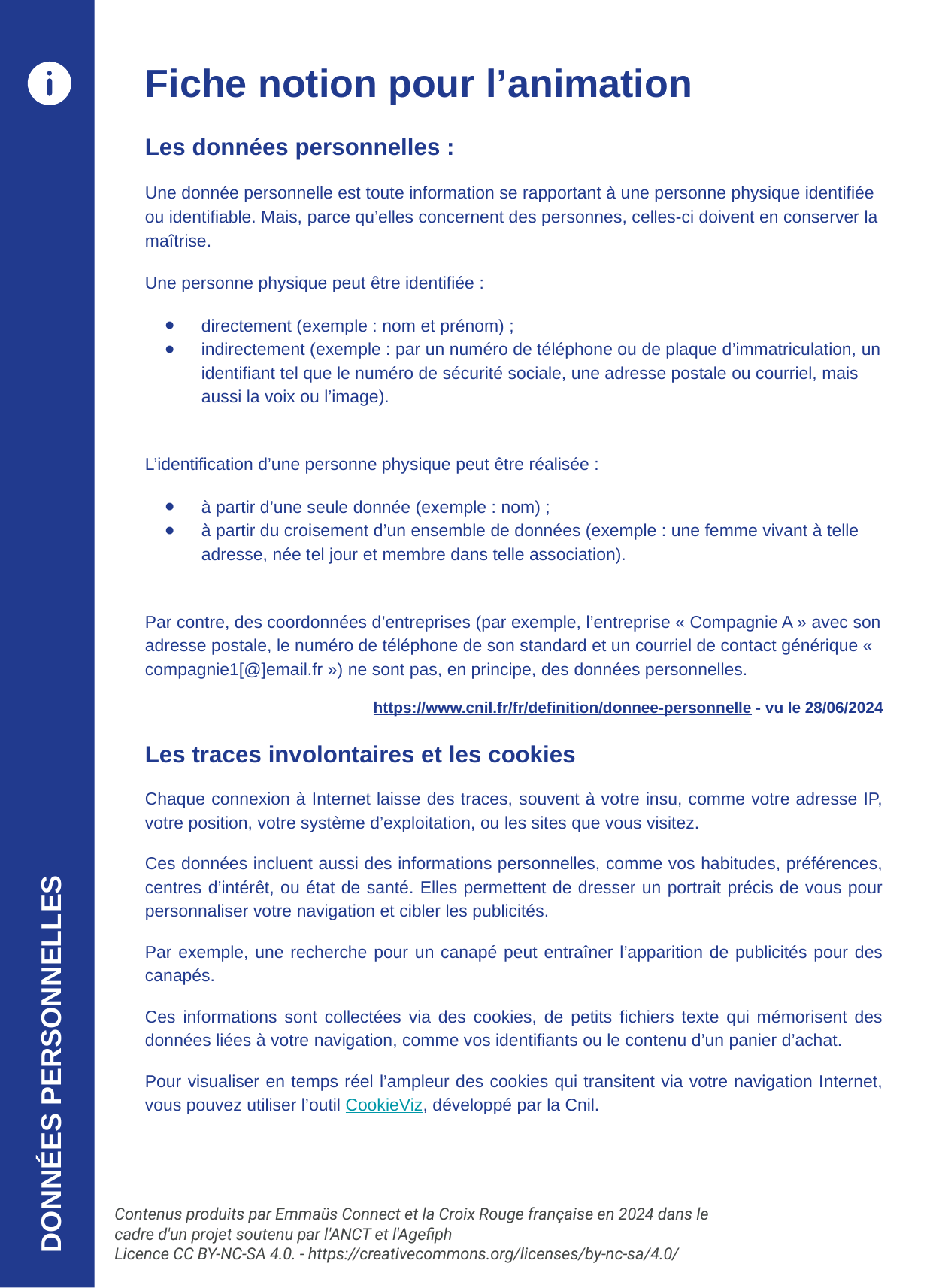

Fiche notion pour l’animation

Les données personnelles :
Une donnée personnelle est toute information se rapportant à une personne physique identifiée ou identifiable. Mais, parce qu’elles concernent des personnes, celles-ci doivent en conserver la maîtrise.
Une personne physique peut être identifiée :
directement (exemple : nom et prénom) ;
indirectement (exemple : par un numéro de téléphone ou de plaque d’immatriculation, un identifiant tel que le numéro de sécurité sociale, une adresse postale ou courriel, mais aussi la voix ou l’image).
L’identification d’une personne physique peut être réalisée :
à partir d’une seule donnée (exemple : nom) ;
à partir du croisement d’un ensemble de données (exemple : une femme vivant à telle adresse, née tel jour et membre dans telle association).
Par contre, des coordonnées d’entreprises (par exemple, l’entreprise « Compagnie A » avec son adresse postale, le numéro de téléphone de son standard et un courriel de contact générique « compagnie1[@]email.fr ») ne sont pas, en principe, des données personnelles.
https://www.cnil.fr/fr/definition/donnee-personnelle - vu le 28/06/2024

Les traces involontaires et les cookies
Chaque connexion à Internet laisse des traces, souvent à votre insu, comme votre adresse IP, votre position, votre système d’exploitation, ou les sites que vous visitez.
Ces données incluent aussi des informations personnelles, comme vos habitudes, préférences, centres d’intérêt, ou état de santé. Elles permettent de dresser un portrait précis de vous pour personnaliser votre navigation et cibler les publicités.
Par exemple, une recherche pour un canapé peut entraîner l’apparition de publicités pour des canapés.
Ces informations sont collectées via des cookies, de petits fichiers texte qui mémorisent des données liées à votre navigation, comme vos identifiants ou le contenu d’un panier d’achat.
Pour visualiser en temps réel l’ampleur des cookies qui transitent via votre navigation Internet, vous pouvez utiliser l’outil CookieViz, développé par la Cnil.
DONNÉES PERSONNELLES